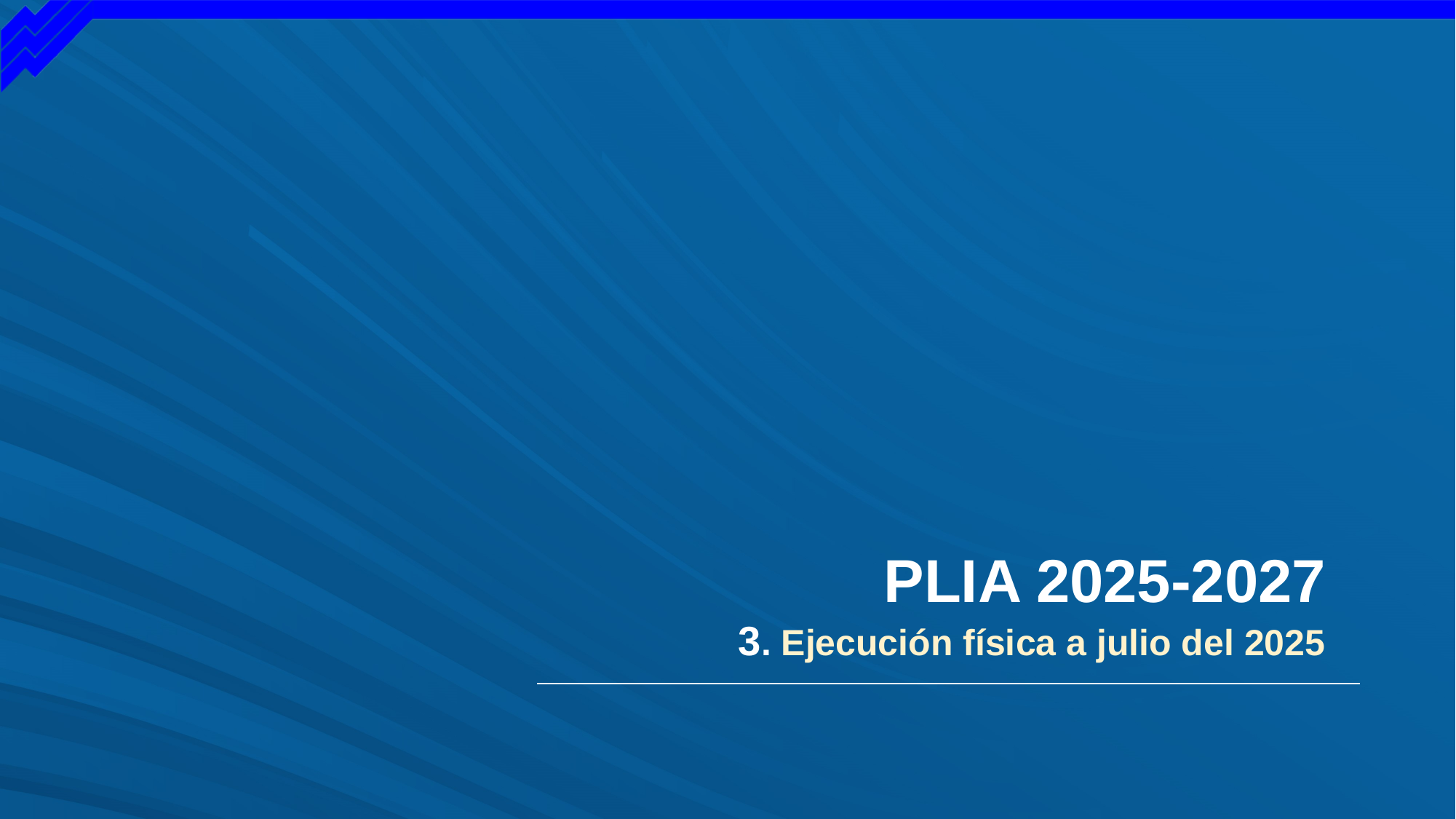

PLIA 2025-2027
3. Ejecución física a julio del 2025